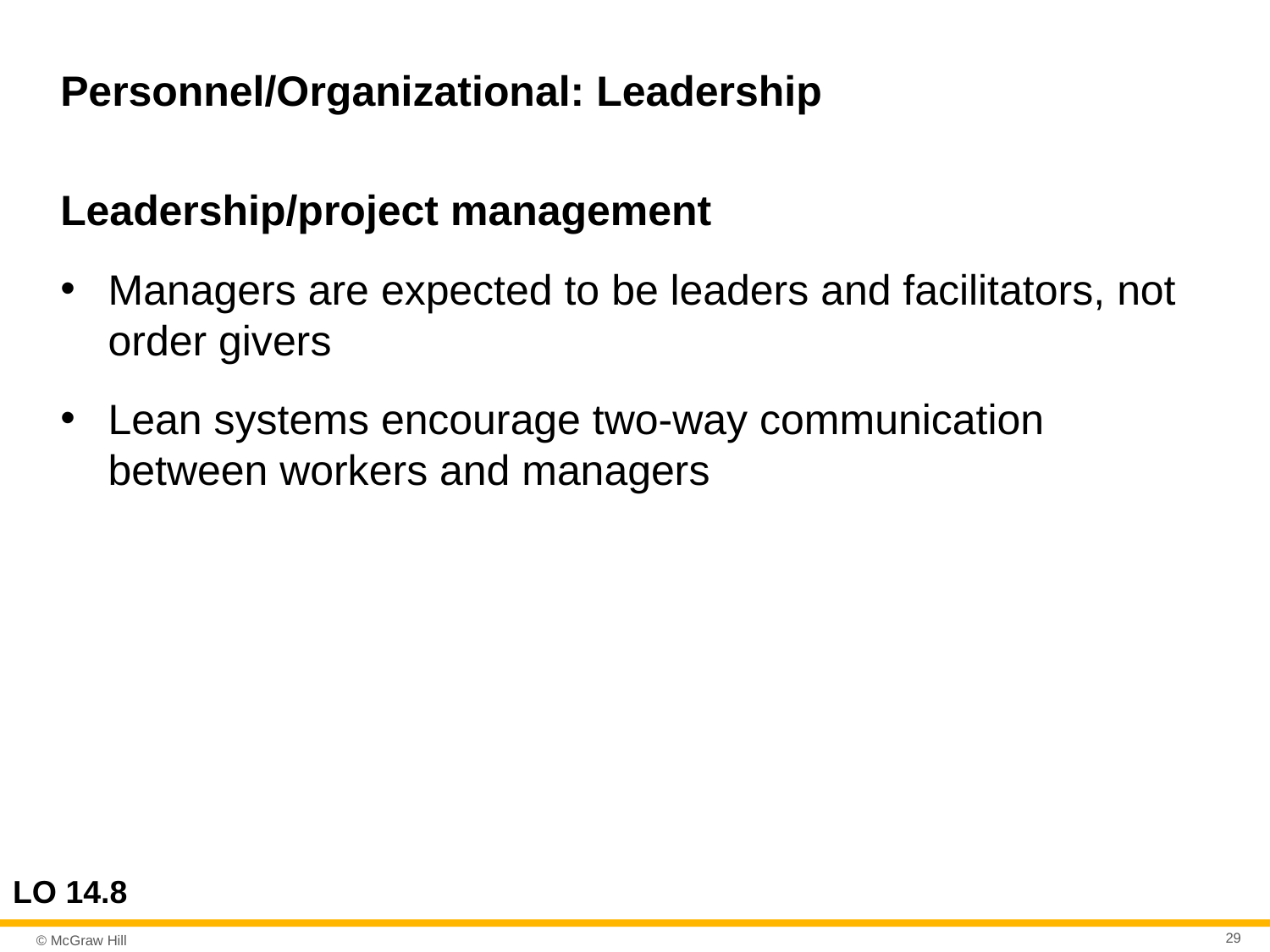

# Personnel/Organizational: Leadership
Leadership/project management
Managers are expected to be leaders and facilitators, not order givers
Lean systems encourage two-way communication between workers and managers
LO 14.8